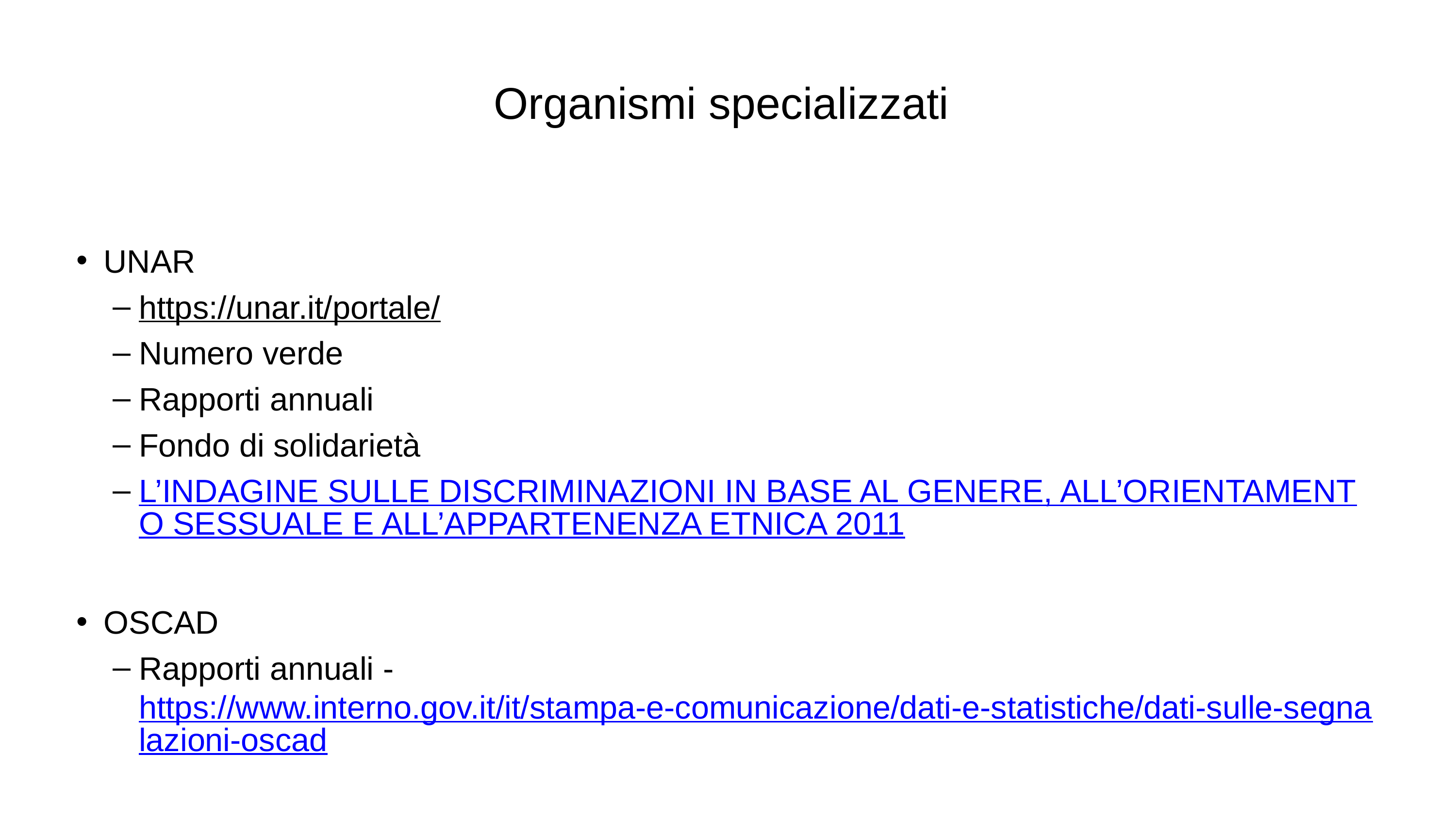

# Organismi specializzati

UNAR
https://unar.it/portale/
Numero verde
Rapporti annuali
Fondo di solidarietà
L’INDAGINE SULLE DISCRIMINAZIONI IN BASE AL GENERE, ALL’ORIENTAMENTO SESSUALE E ALL’APPARTENENZA ETNICA 2011

OSCAD
Rapporti annuali - https://www.interno.gov.it/it/stampa-e-comunicazione/dati-e-statistiche/dati-sulle-segnalazioni-oscad